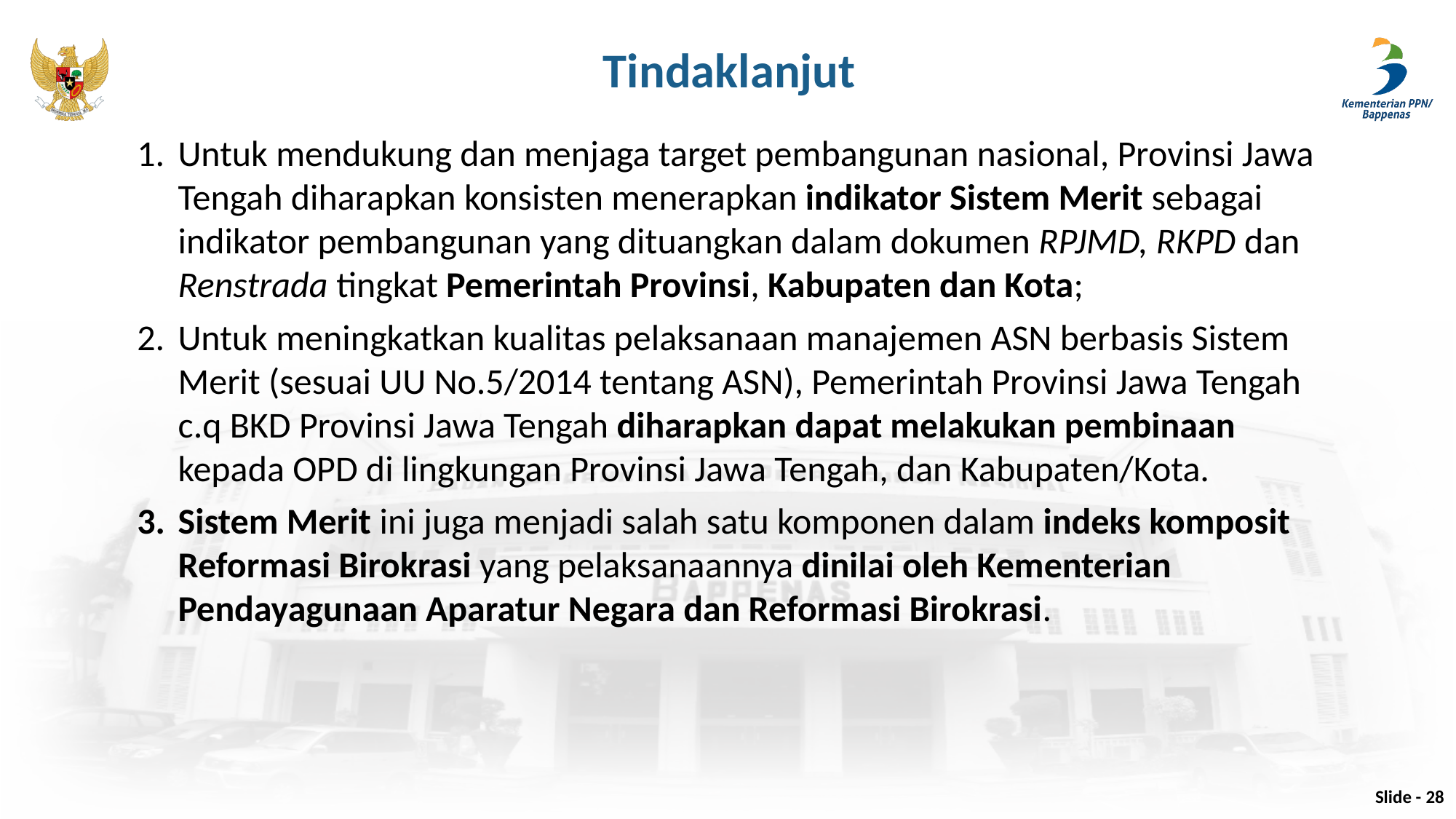

Tindaklanjut
Untuk mendukung dan menjaga target pembangunan nasional, Provinsi Jawa Tengah diharapkan konsisten menerapkan indikator Sistem Merit sebagai indikator pembangunan yang dituangkan dalam dokumen RPJMD, RKPD dan Renstrada tingkat Pemerintah Provinsi, Kabupaten dan Kota;
Untuk meningkatkan kualitas pelaksanaan manajemen ASN berbasis Sistem Merit (sesuai UU No.5/2014 tentang ASN), Pemerintah Provinsi Jawa Tengah c.q BKD Provinsi Jawa Tengah diharapkan dapat melakukan pembinaan kepada OPD di lingkungan Provinsi Jawa Tengah, dan Kabupaten/Kota.
Sistem Merit ini juga menjadi salah satu komponen dalam indeks komposit Reformasi Birokrasi yang pelaksanaannya dinilai oleh Kementerian Pendayagunaan Aparatur Negara dan Reformasi Birokrasi.
Slide - 28